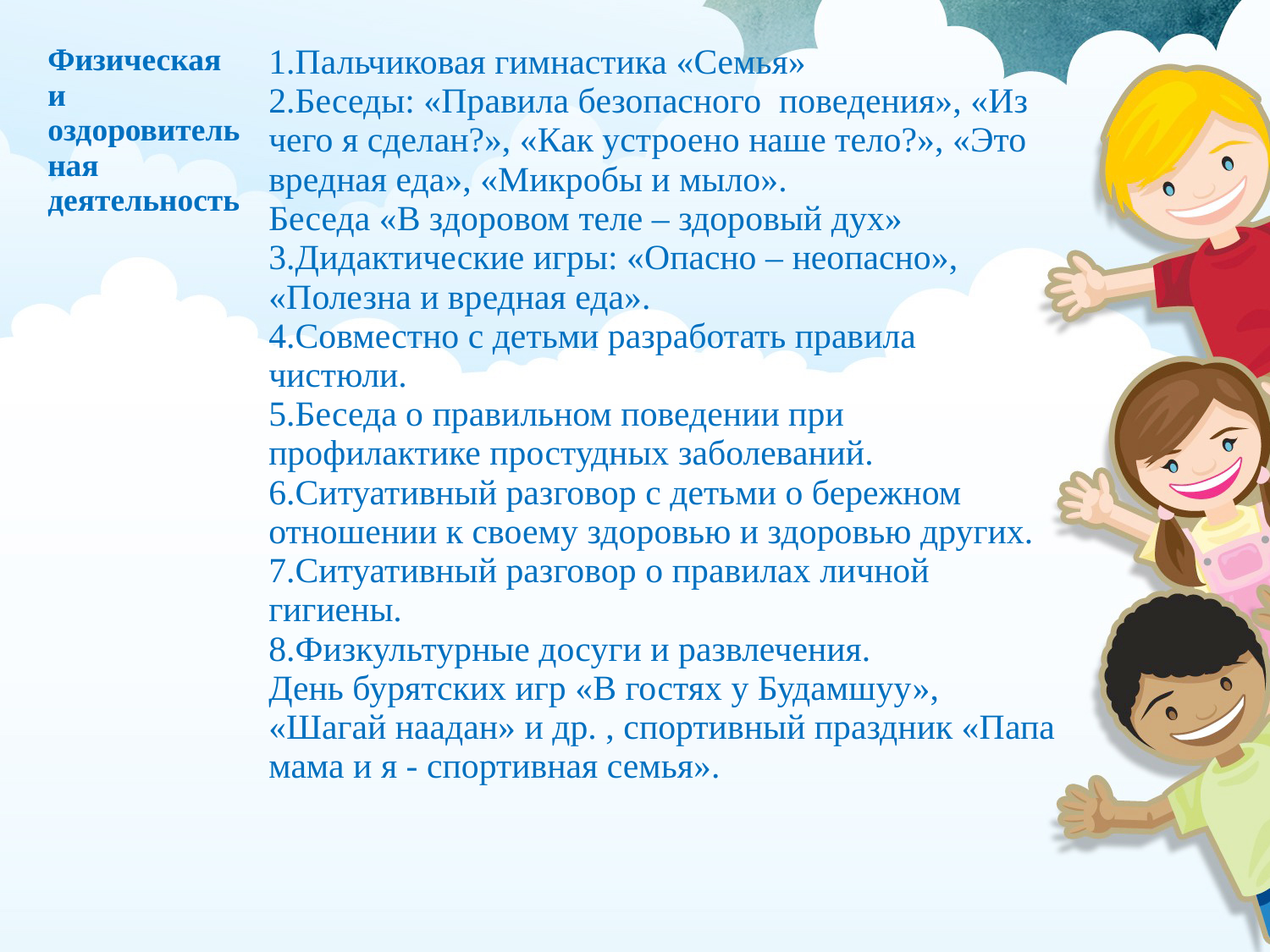

| Физическая и оздоровительная деятельность | 1.Пальчиковая гимнастика «Семья» 2.Беседы: «Правила безопасного поведения», «Из чего я сделан?», «Как устроено наше тело?», «Это вредная еда», «Микробы и мыло». Беседа «В здоровом теле – здоровый дух» 3.Дидактические игры: «Опасно – неопасно», «Полезна и вредная еда». 4.Совместно с детьми разработать правила чистюли. 5.Беседа о правильном поведении при профилактике простудных заболеваний. 6.Ситуативный разговор с детьми о бережном отношении к своему здоровью и здоровью других. 7.Ситуативный разговор о правилах личной гигиены. 8.Физкультурные досуги и развлечения. День бурятских игр «В гостях у Будамшуу», «Шагай наадан» и др. , спортивный праздник «Папа мама и я - спортивная семья». |
| --- | --- |